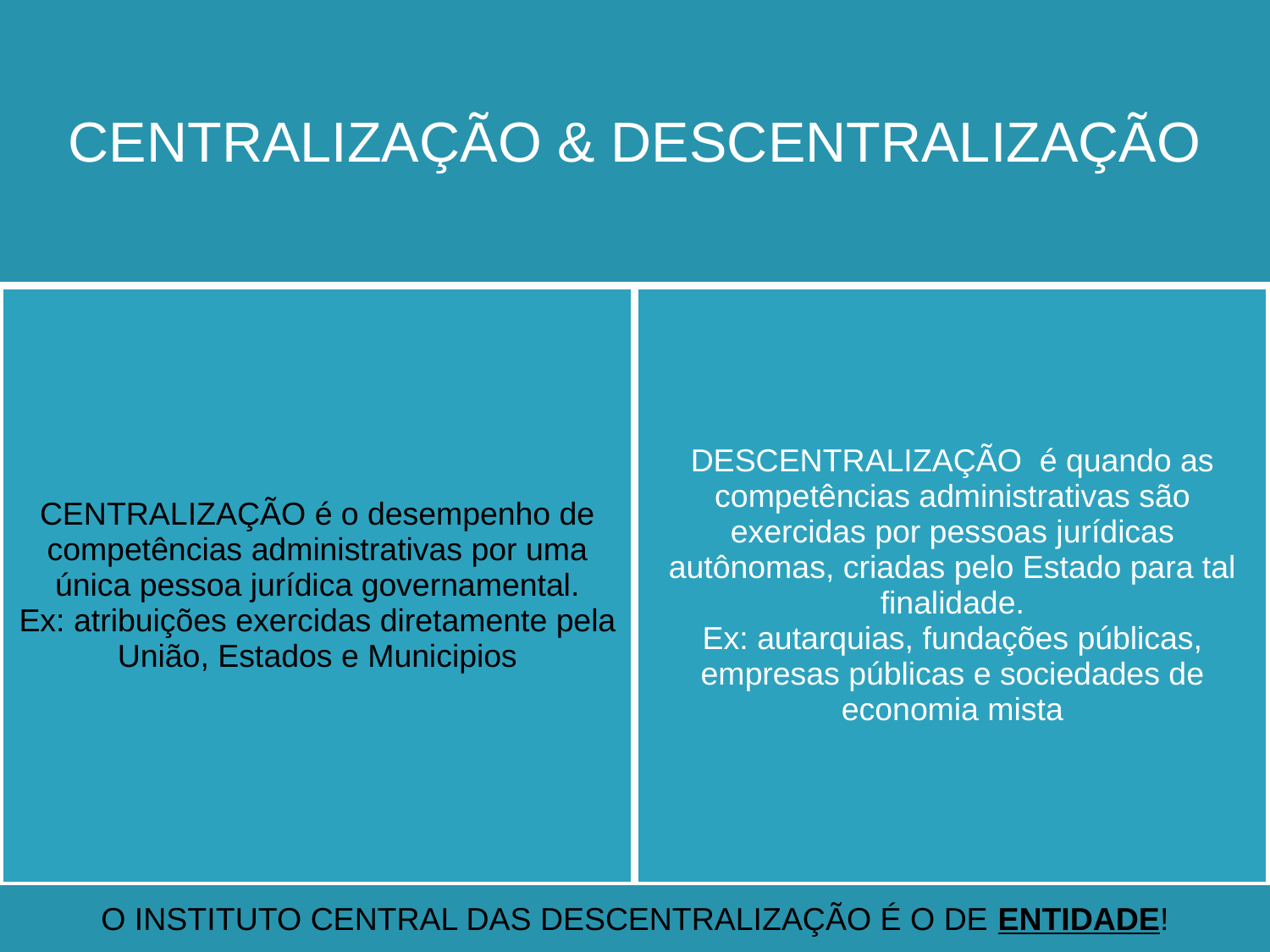

CENTRALIZAÇÃO & DESCENTRALIZAÇÃO
CENTRALIZAÇÃO é o desempenho de competências administrativas por uma única pessoa jurídica governamental.
Ex: atribuições exercidas diretamente pela União, Estados e Municipios
DESCENTRALIZAÇÃO  é quando as competências administrativas são exercidas por pessoas jurídicas autônomas, criadas pelo Estado para tal finalidade.
Ex: autarquias, fundações públicas, empresas públicas e sociedades de economia mista
O INSTITUTO CENTRAL DAS DESCENTRALIZAÇÃO É O DE ENTIDADE!